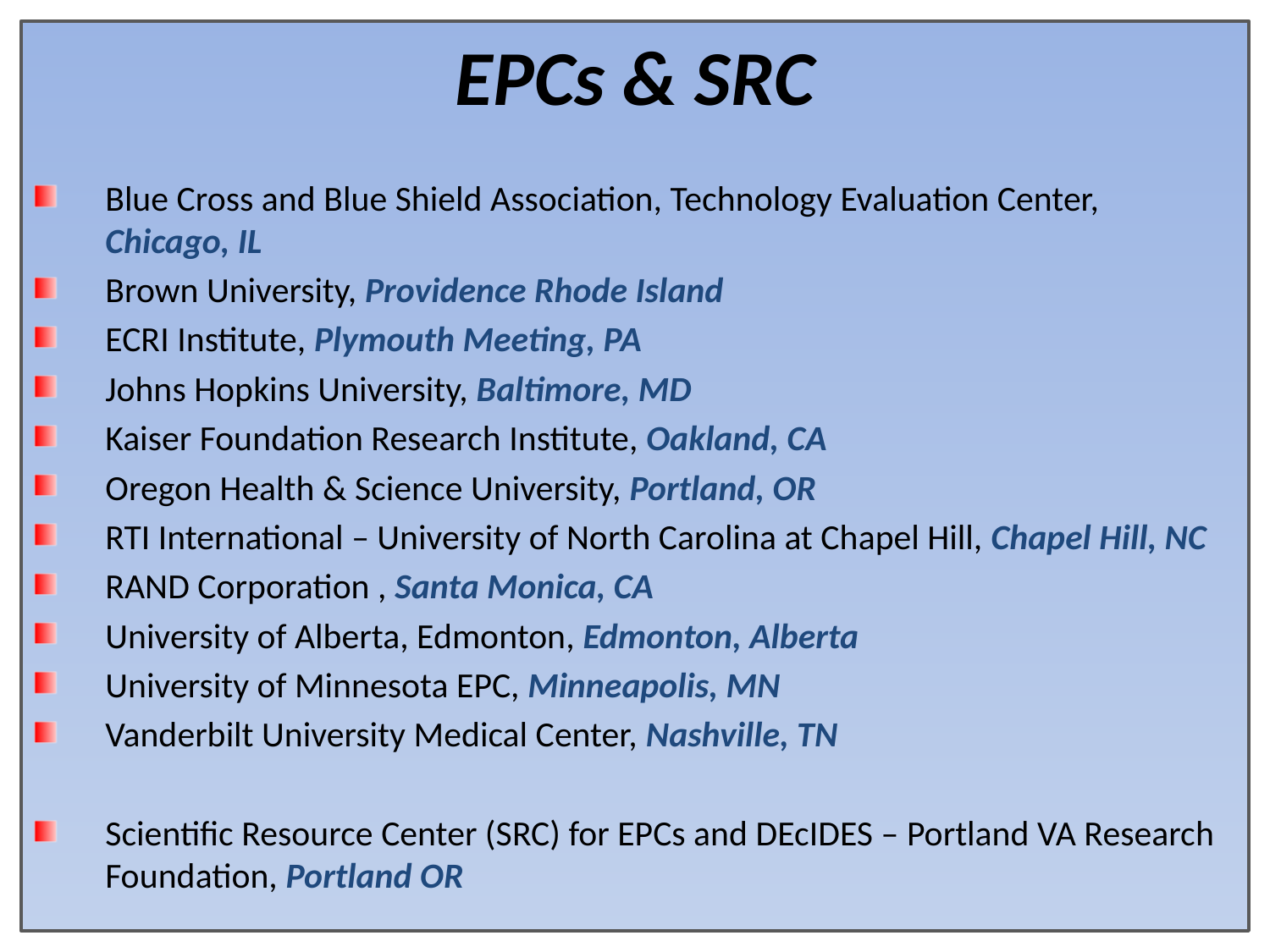

# EPCs & SRC
Blue Cross and Blue Shield Association, Technology Evaluation Center, Chicago, IL
Brown University, Providence Rhode Island
ECRI Institute, Plymouth Meeting, PA
Johns Hopkins University, Baltimore, MD
Kaiser Foundation Research Institute, Oakland, CA
Oregon Health & Science University, Portland, OR
RTI International – University of North Carolina at Chapel Hill, Chapel Hill, NC
RAND Corporation , Santa Monica, CA
University of Alberta, Edmonton, Edmonton, Alberta
University of Minnesota EPC, Minneapolis, MN
Vanderbilt University Medical Center, Nashville, TN

Scientific Resource Center (SRC) for EPCs and DEcIDES – Portland VA Research Foundation, Portland OR